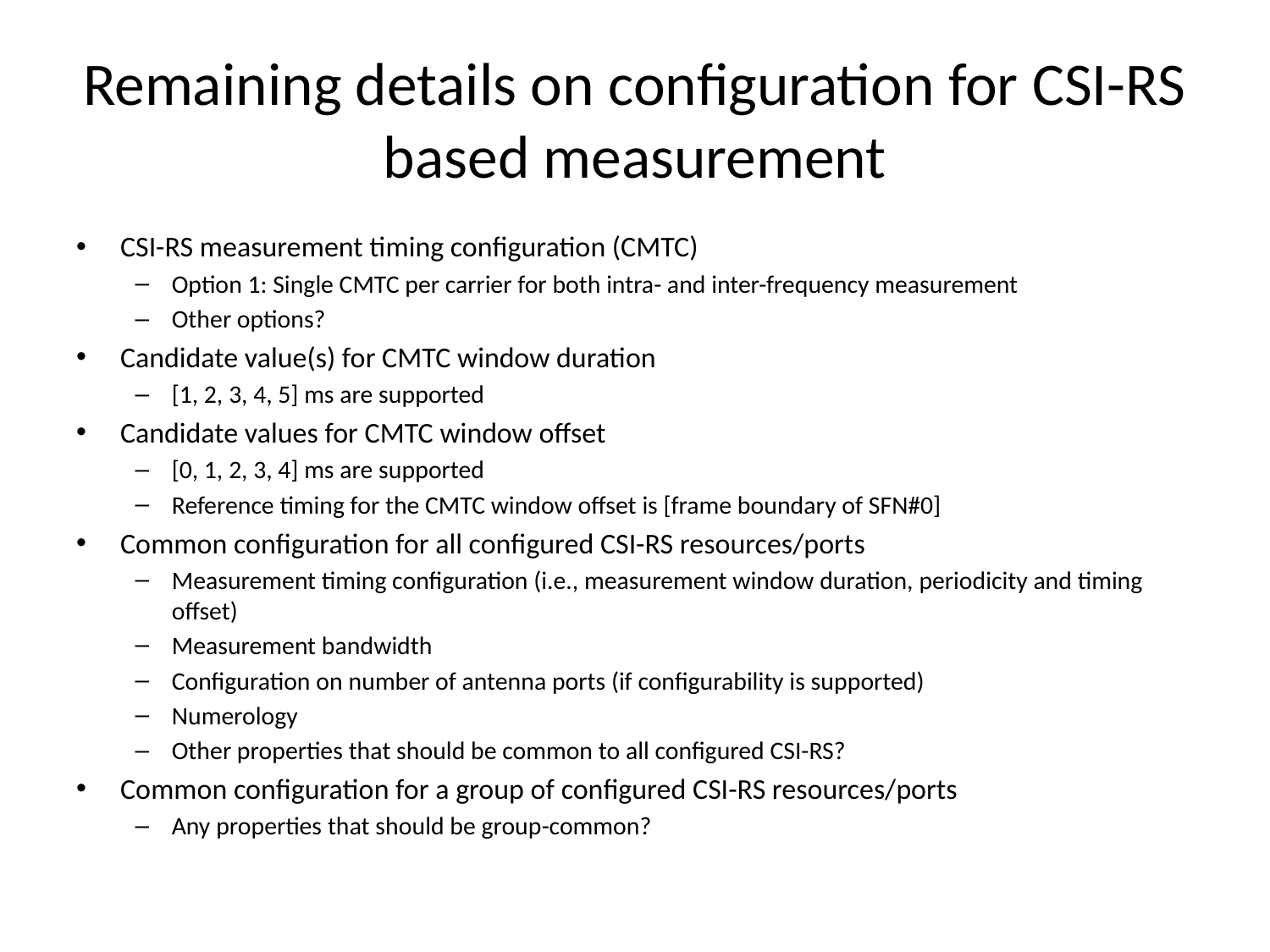

# Remaining details on configuration for CSI-RS based measurement
CSI-RS measurement timing configuration (CMTC)
Option 1: Single CMTC per carrier for both intra- and inter-frequency measurement
Other options?
Candidate value(s) for CMTC window duration
[1, 2, 3, 4, 5] ms are supported
Candidate values for CMTC window offset
[0, 1, 2, 3, 4] ms are supported
Reference timing for the CMTC window offset is [frame boundary of SFN#0]
Common configuration for all configured CSI-RS resources/ports
Measurement timing configuration (i.e., measurement window duration, periodicity and timing offset)
Measurement bandwidth
Configuration on number of antenna ports (if configurability is supported)
Numerology
Other properties that should be common to all configured CSI-RS?
Common configuration for a group of configured CSI-RS resources/ports
Any properties that should be group-common?